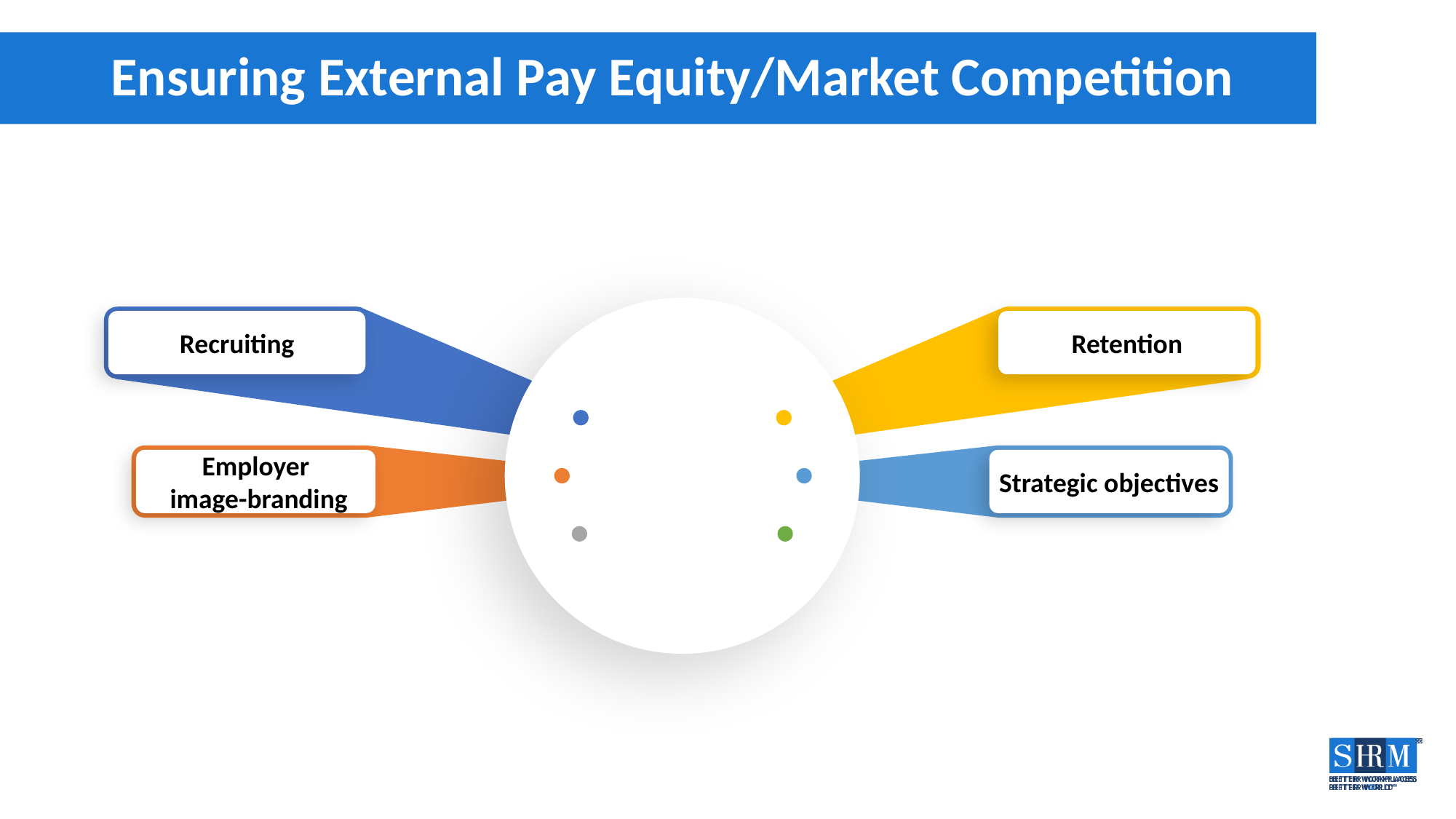

# Ensuring External Pay Equity/Market Competition

 Recruiting
Retention

Employer
 image-branding
Strategic objectives